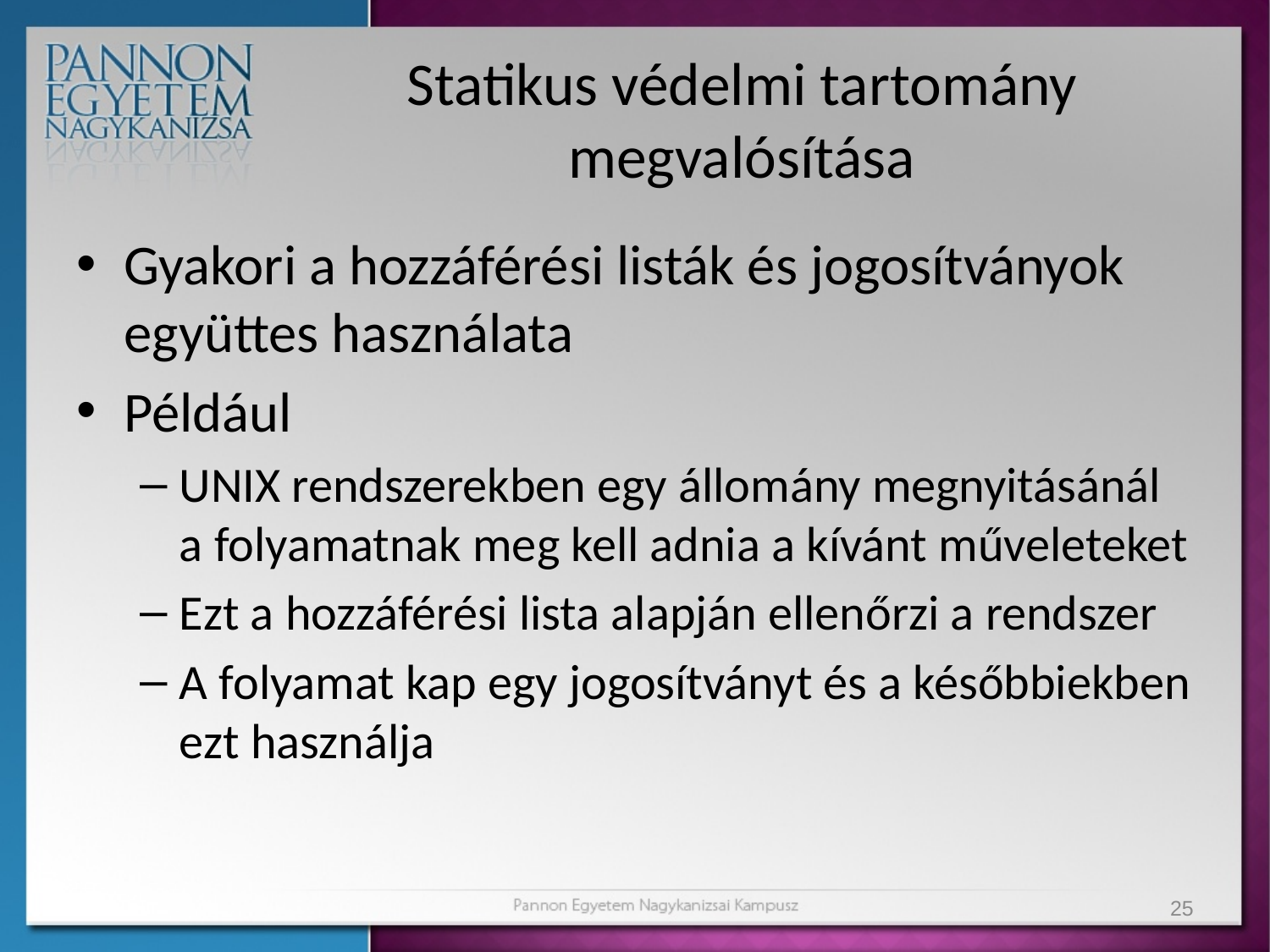

# Statikus védelmi tartomány megvalósítása
Gyakori a hozzáférési listák és jogosítványok együttes használata
Például
UNIX rendszerekben egy állomány megnyitásánál a folyamatnak meg kell adnia a kívánt műveleteket
Ezt a hozzáférési lista alapján ellenőrzi a rendszer
A folyamat kap egy jogosítványt és a későbbiekben ezt használja
25